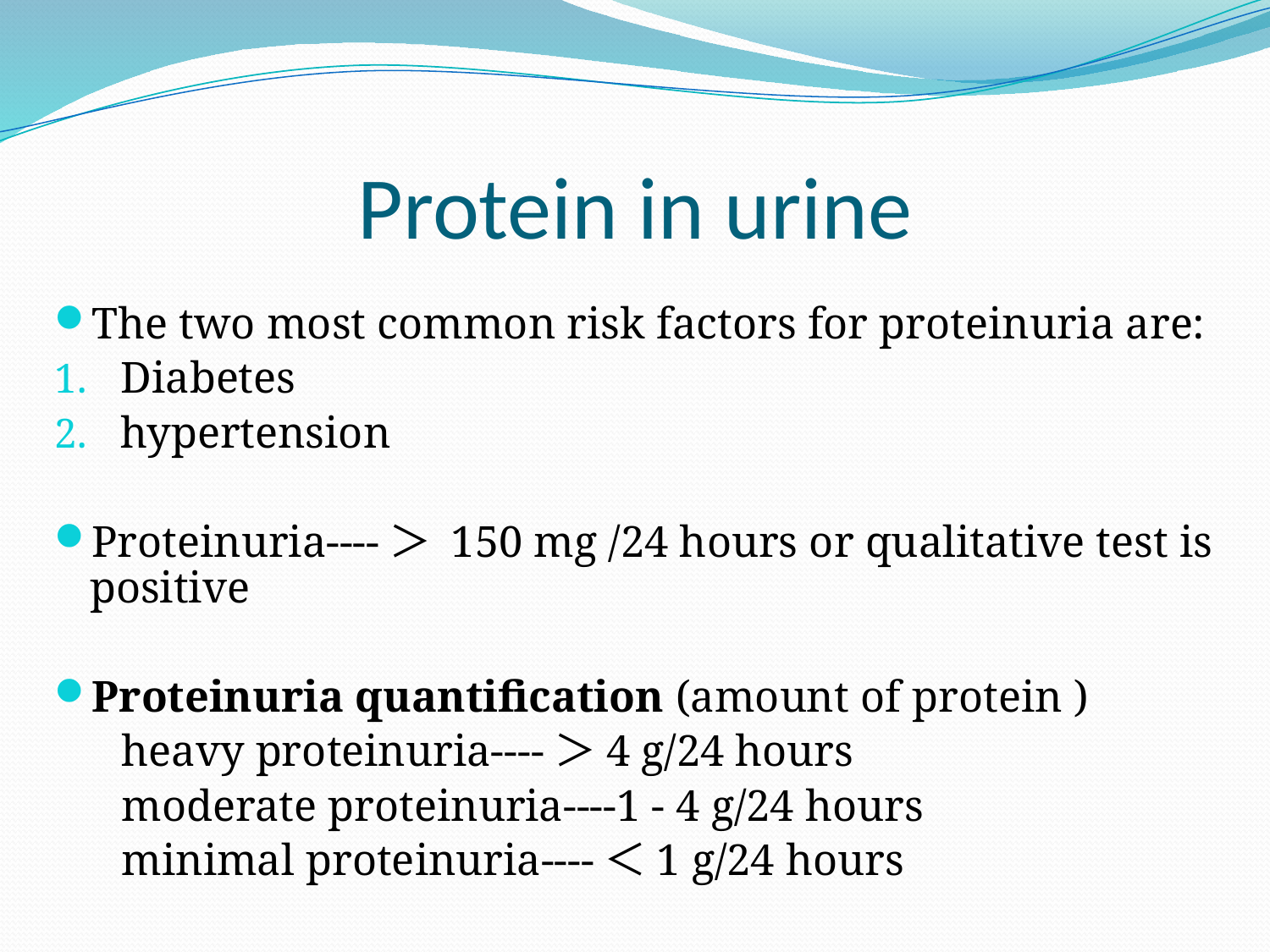

# Protein in urine

The two most common risk factors for proteinuria are:
Diabetes
hypertension

Proteinuria----＞ 150 mg /24 hours or qualitative test is positive

Proteinuria quantification (amount of protein )
      heavy proteinuria----＞4 g/24 hours
      moderate proteinuria----1 - 4 g/24 hours
      minimal proteinuria----＜1 g/24 hours